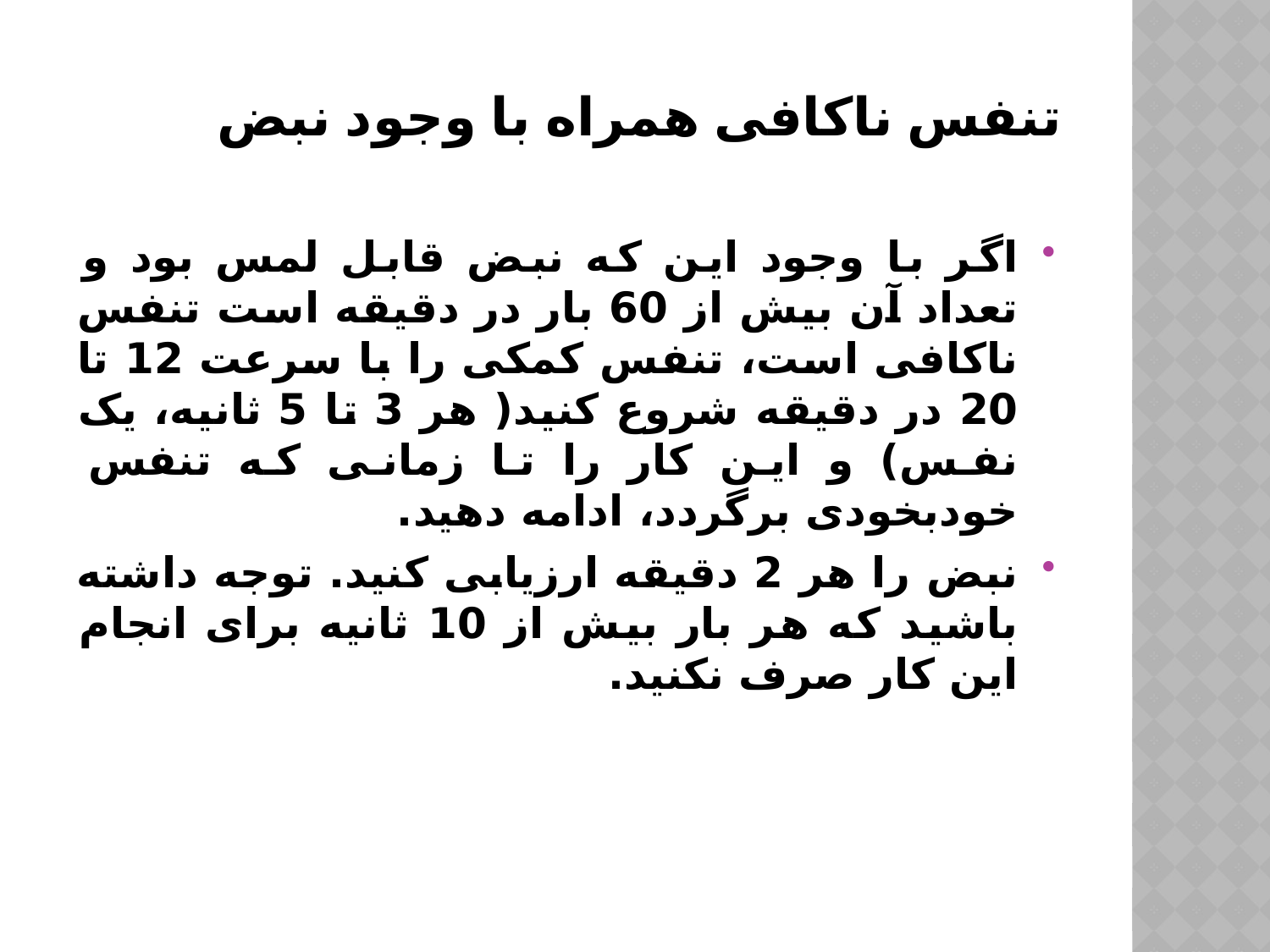

# تنفس ناکافی همراه با وجود نبض
اگر با وجود این که نبض قابل لمس بود و تعداد آن بیش از 60 بار در دقیقه است تنفس ناکافی است، تنفس کمکی را با سرعت 12 تا 20 در دقیقه شروع کنید( هر 3 تا 5 ثانیه، یک نفس) و این کار را تا زمانی که تنفس خودبخودی برگردد، ادامه دهید.
نبض را هر 2 دقیقه ارزیابی کنید. توجه داشته باشید که هر بار بیش از 10 ثانیه برای انجام این کار صرف نکنید.